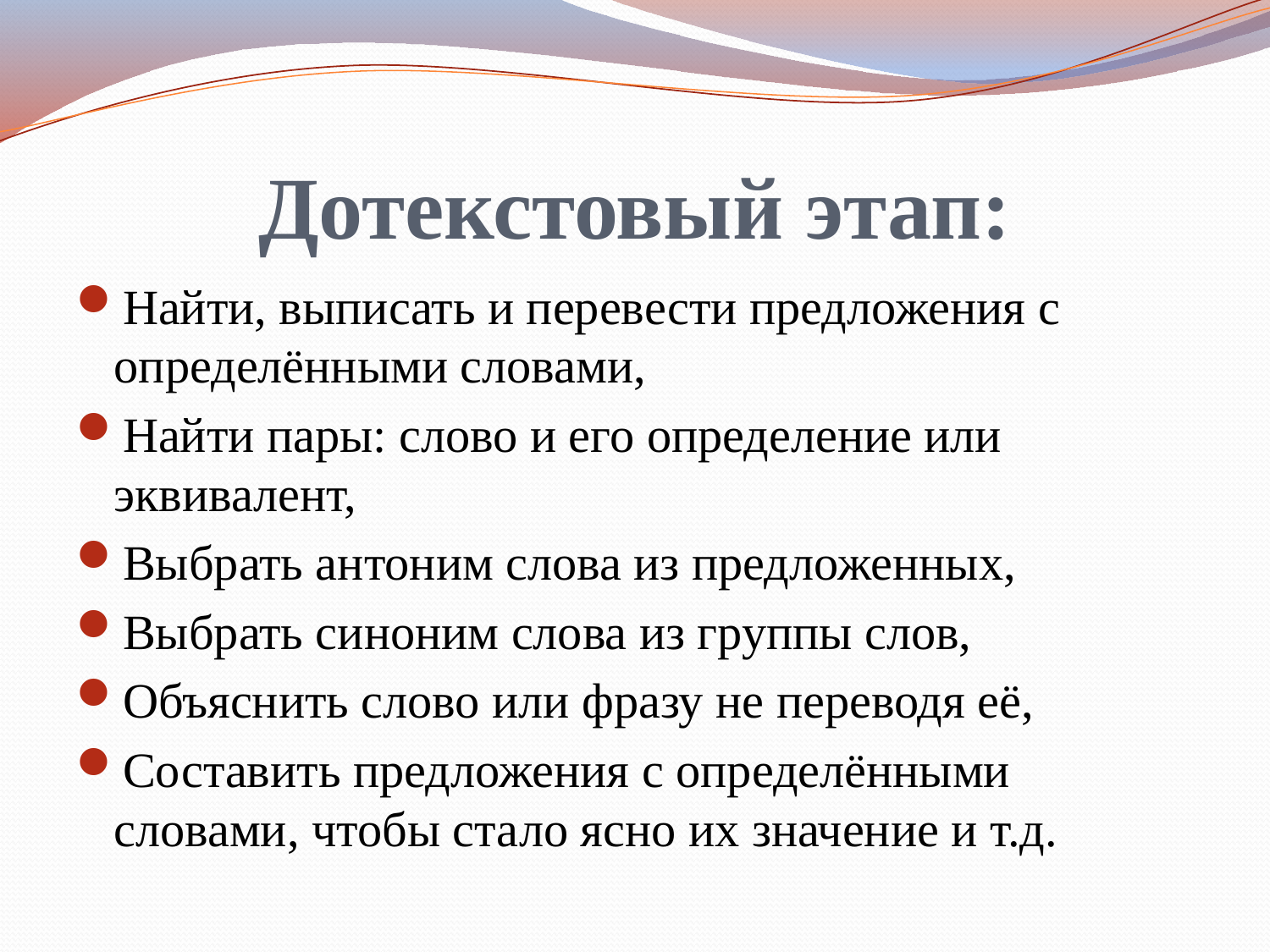

# Дотекстовый этап:
Найти, выписать и перевести предложения с определёнными словами,
Найти пары: слово и его определение или эквивалент,
Выбрать антоним слова из предложенных,
Выбрать синоним слова из группы слов,
Объяснить слово или фразу не переводя её,
Составить предложения с определёнными словами, чтобы стало ясно их значение и т.д.